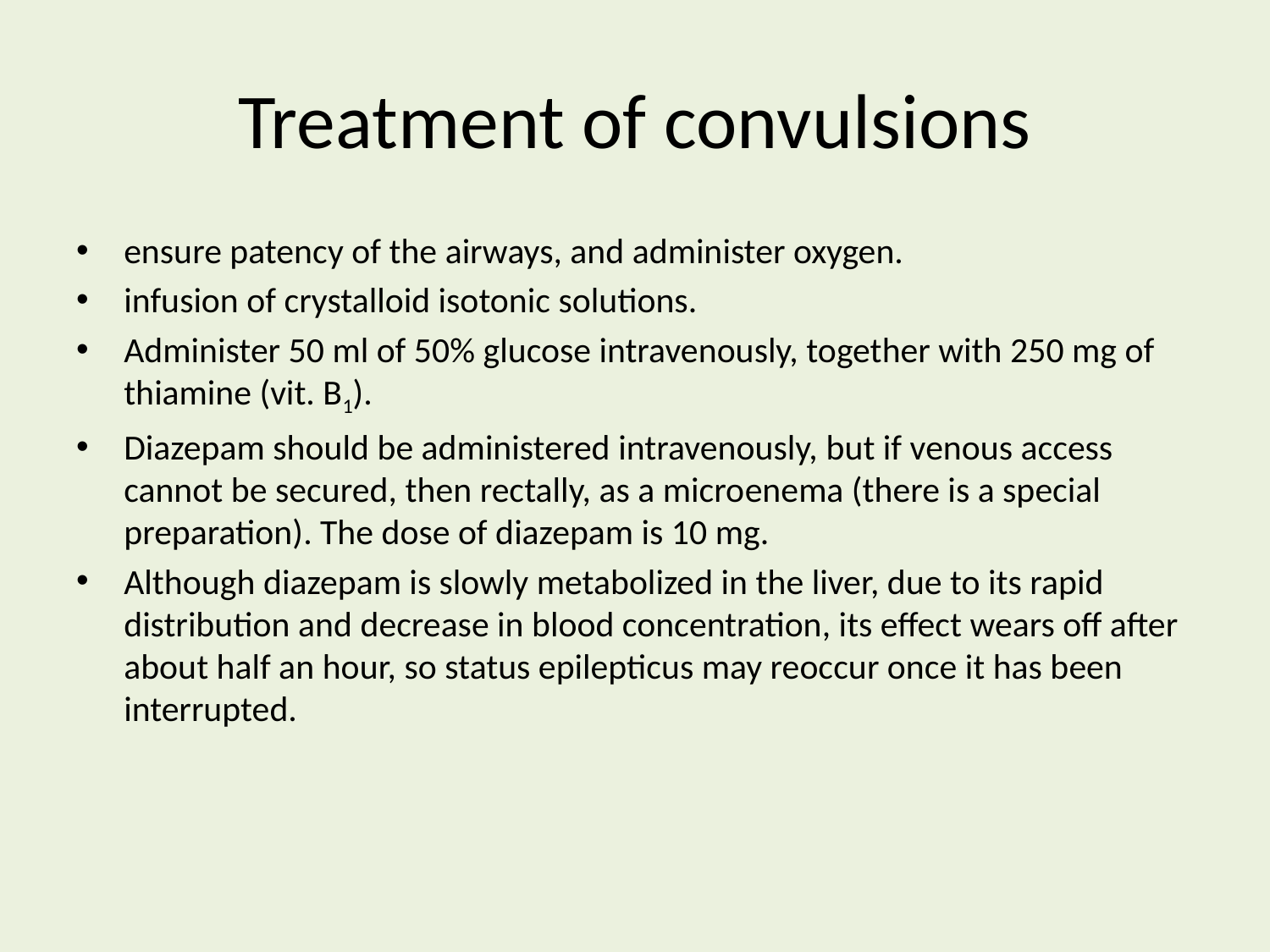

# Treatment of convulsions
ensure patency of the airways, and administer oxygen.
infusion of crystalloid isotonic solutions.
Administer 50 ml of 50% glucose intravenously, together with 250 mg of thiamine (vit. B1).
Diazepam should be administered intravenously, but if venous access cannot be secured, then rectally, as a microenema (there is a special preparation). The dose of diazepam is 10 mg.
Although diazepam is slowly metabolized in the liver, due to its rapid distribution and decrease in blood concentration, its effect wears off after about half an hour, so status epilepticus may reoccur once it has been interrupted.